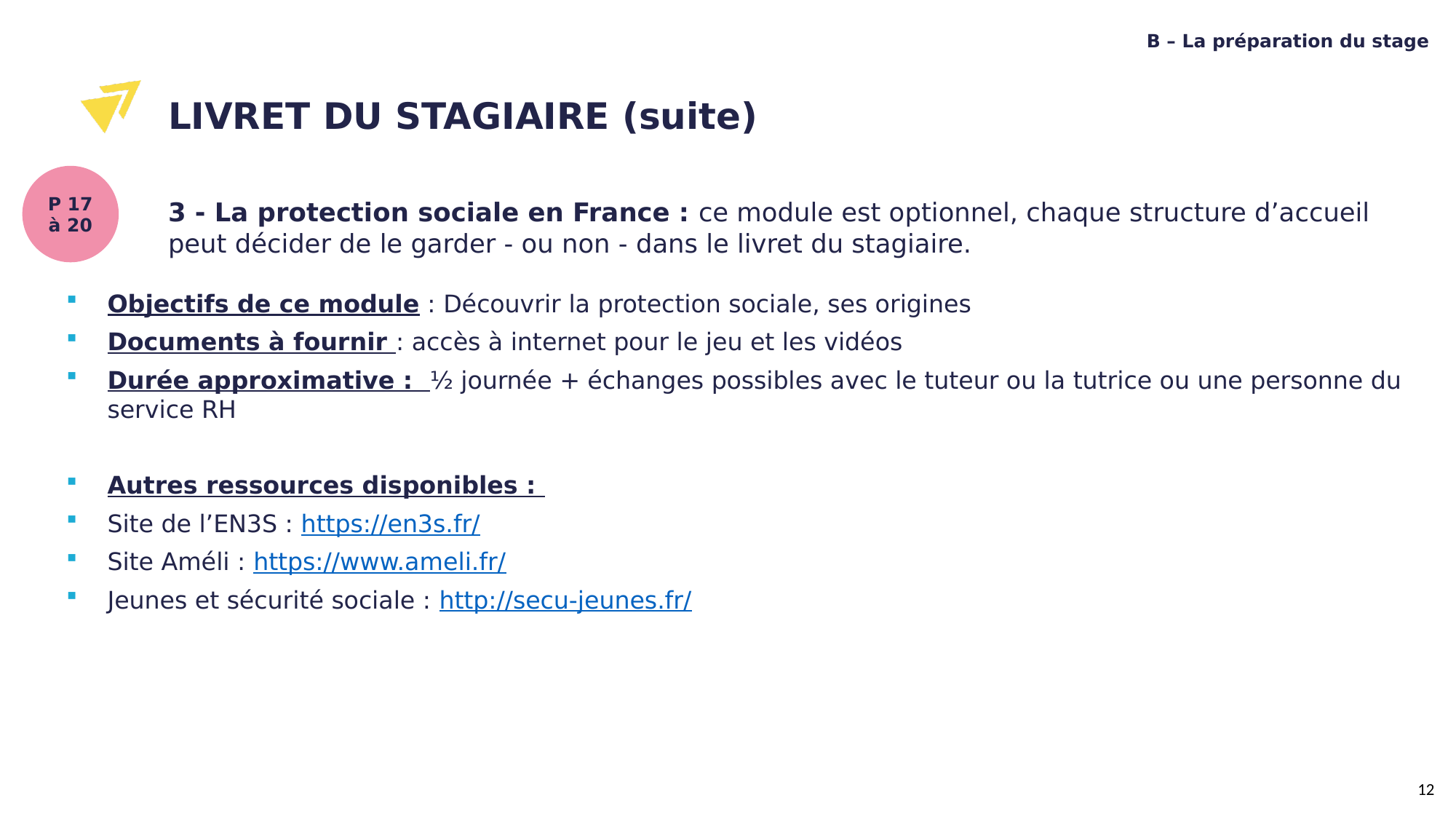

B – La préparation du stage
LIVRET DU STAGIAIRE (suite)
P 17 à 20
3 - La protection sociale en France : ce module est optionnel, chaque structure d’accueil peut décider de le garder - ou non - dans le livret du stagiaire.
Objectifs de ce module : Découvrir la protection sociale, ses origines
Documents à fournir : accès à internet pour le jeu et les vidéos
Durée approximative :  ½ journée + échanges possibles avec le tuteur ou la tutrice ou une personne du service RH

Autres ressources disponibles :
Site de l’EN3S : https://en3s.fr/
Site Améli : https://www.ameli.fr/
Jeunes et sécurité sociale : http://secu-jeunes.fr/

12